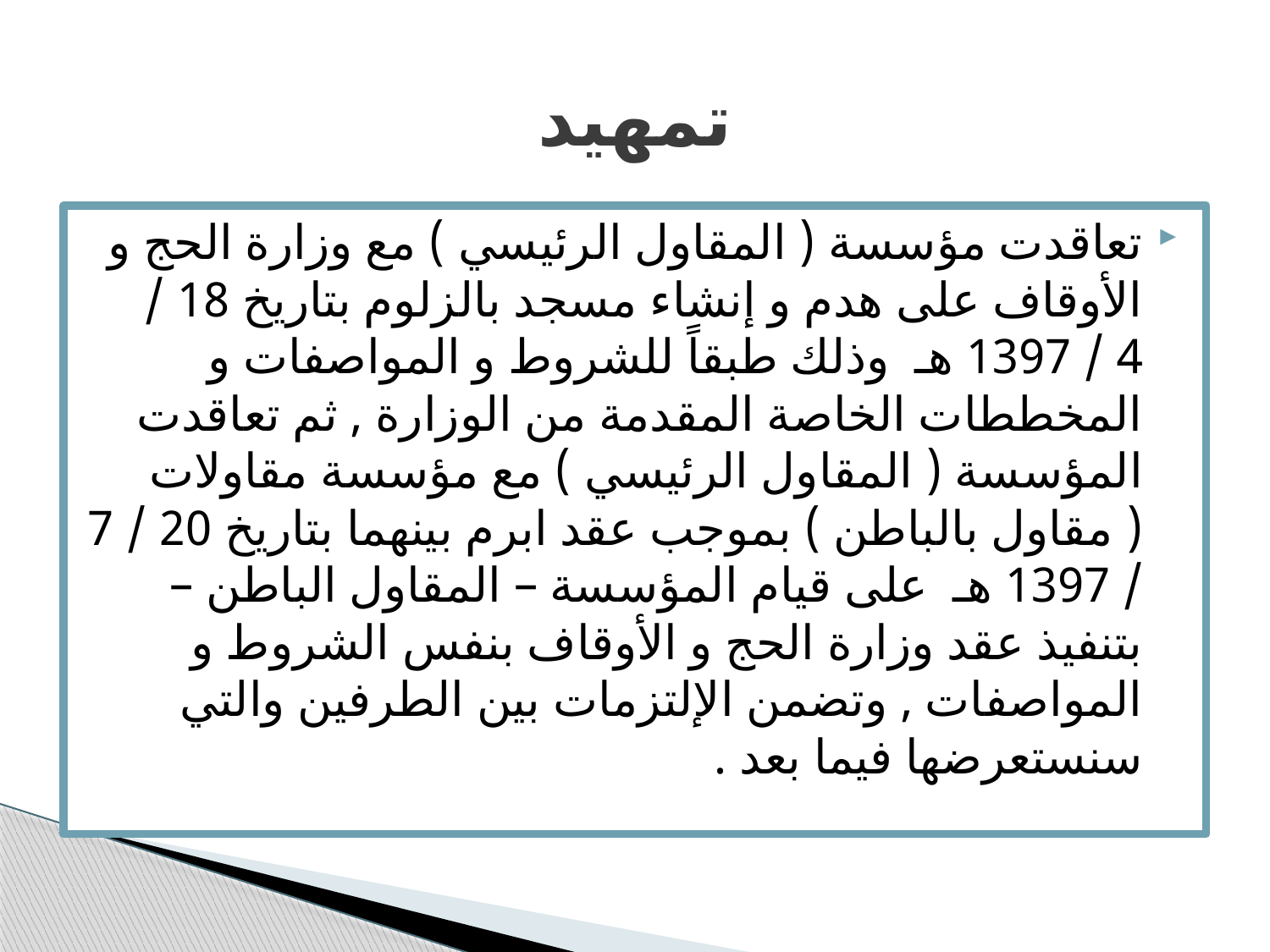

# تمهيد
تعاقدت مؤسسة ( المقاول الرئيسي ) مع وزارة الحج و الأوقاف على هدم و إنشاء مسجد بالزلوم بتاريخ 18 / 4 / 1397 هـ  وذلك طبقاً للشروط و المواصفات و المخططات الخاصة المقدمة من الوزارة , ثم تعاقدت المؤسسة ( المقاول الرئيسي ) مع مؤسسة مقاولات ( مقاول بالباطن ) بموجب عقد ابرم بينهما بتاريخ 20 / 7 / 1397 هـ  على قيام المؤسسة – المقاول الباطن – بتنفيذ عقد وزارة الحج و الأوقاف بنفس الشروط و المواصفات , وتضمن الإلتزمات بين الطرفين والتي سنستعرضها فيما بعد .